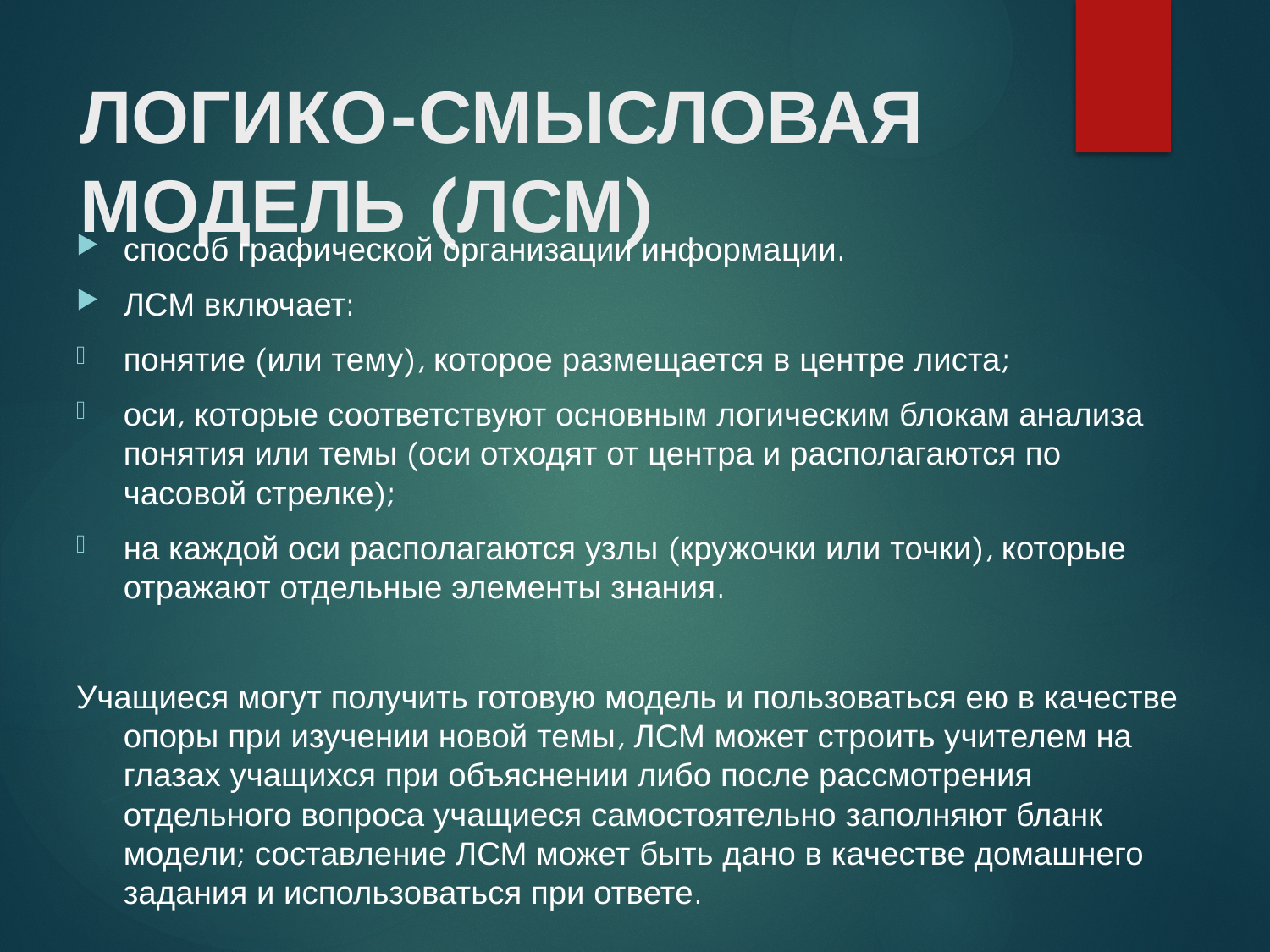

# ЛОГИКО-СМЫСЛОВАЯ МОДЕЛЬ (ЛСМ)
способ графической организации информации.
ЛСМ включает:
понятие (или тему), которое размещается в центре листа;
оси, которые соответствуют основным логическим блокам анализа понятия или темы (оси отходят от центра и располагаются по часовой стрелке);
на каждой оси располагаются узлы (кружочки или точки), которые отражают отдельные элементы знания.

Учащиеся могут получить готовую модель и пользоваться ею в качестве опоры при изучении новой темы, ЛСМ может строить учителем на глазах учащихся при объяснении либо после рассмотрения отдельного вопроса учащиеся самостоятельно заполняют бланк модели; составление ЛСМ может быть дано в качестве домашнего задания и использоваться при ответе.